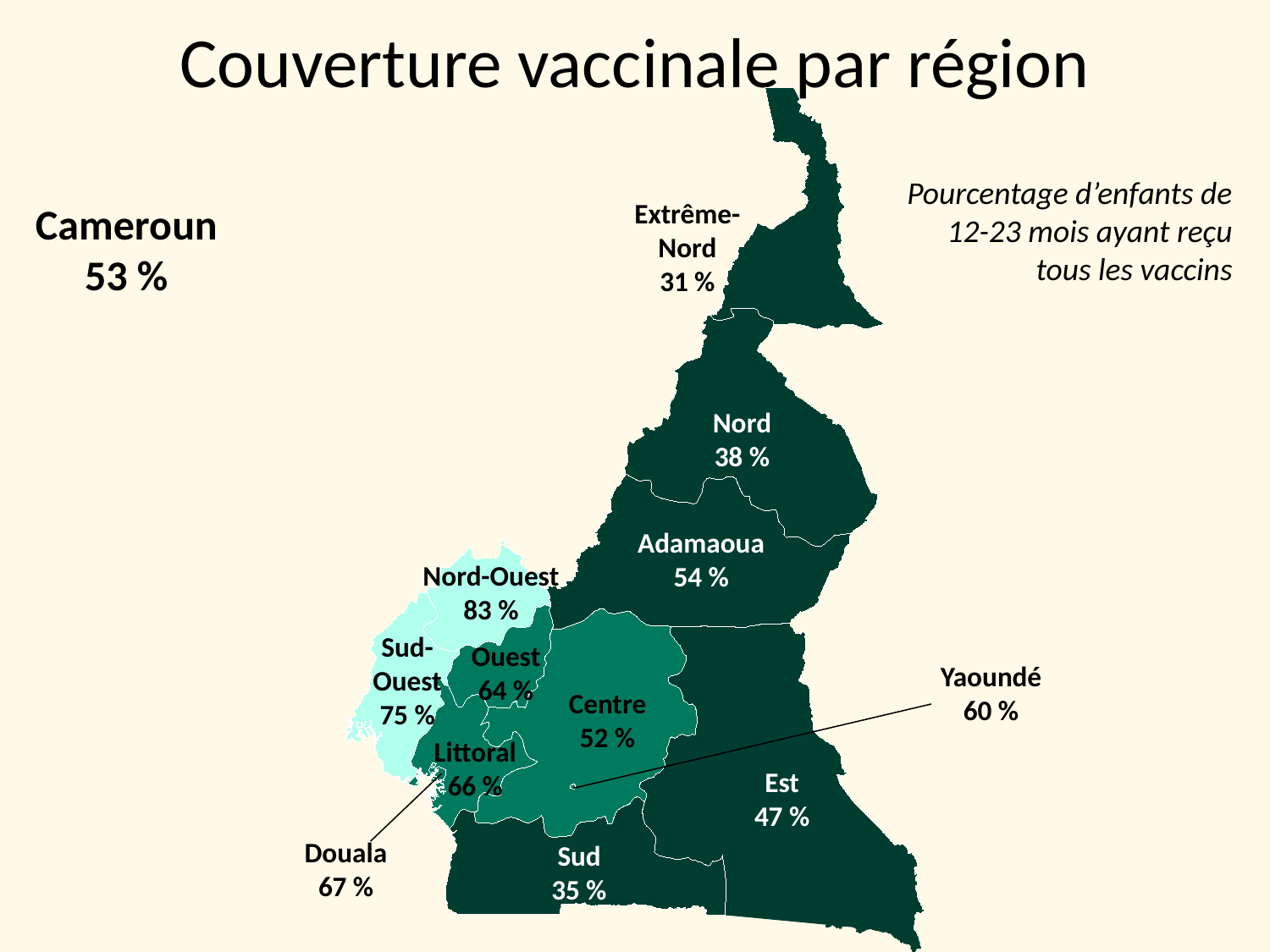

# Couverture vaccinale par région

Pourcentage d’enfants de 12-23 mois ayant reçu tous les vaccins
Extrême-
Nord
31 %
Cameroun
53 %
Nord
38 %
Adamaoua
54 %
Nord-Ouest
83 %
Sud-
Ouest
75 %
Ouest
64 %
Yaoundé
60 %
Centre
52 %
Littoral
66 %
Est
47 %
Douala
67 %
Sud
35 %